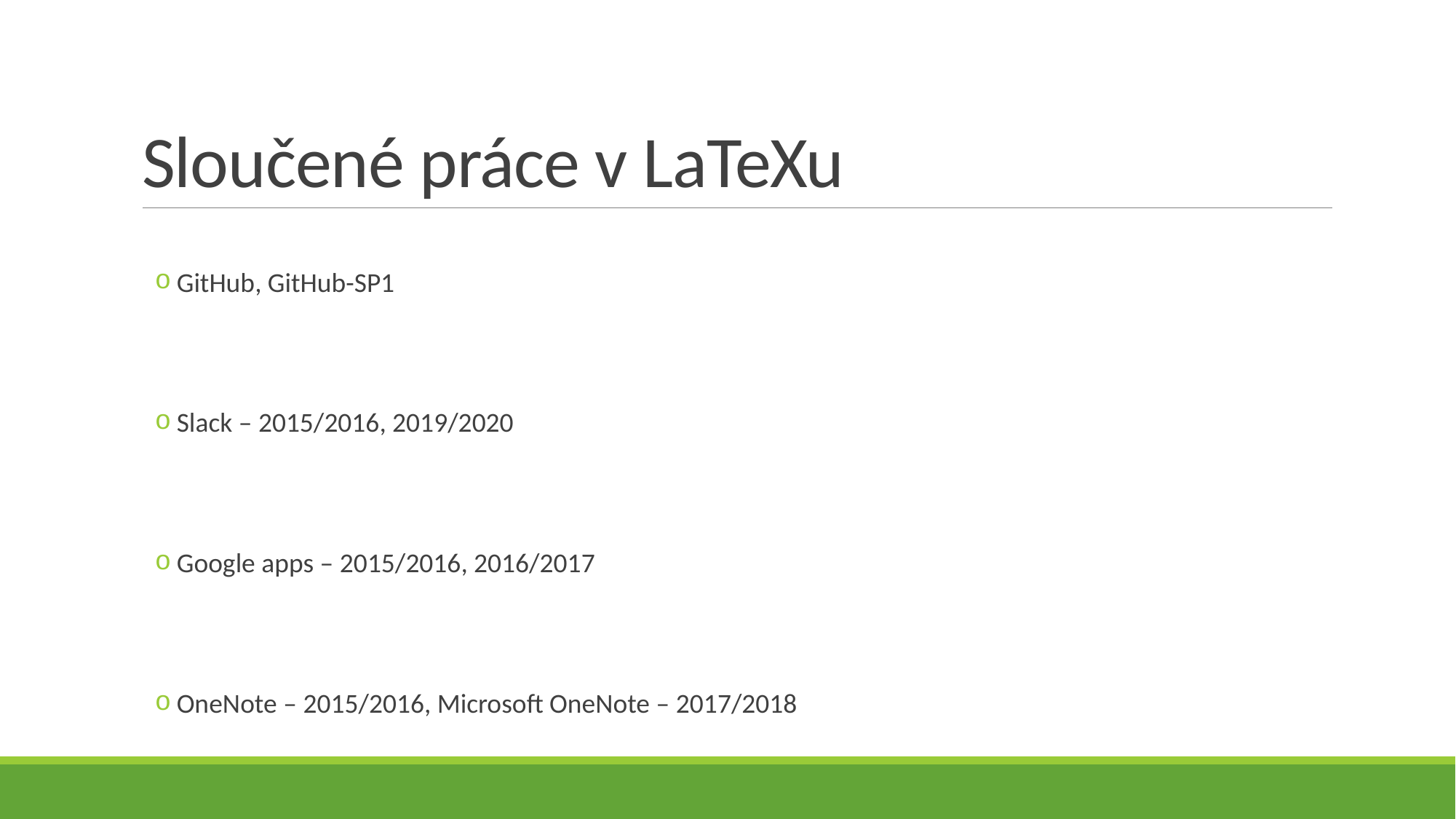

# Sloučené práce v LaTeXu

GitHub, GitHub-SP1

Slack – 2015/2016, 2019/2020

Google apps – 2015/2016, 2016/2017

OneNote – 2015/2016, Microsoft OneNote – 2017/2018